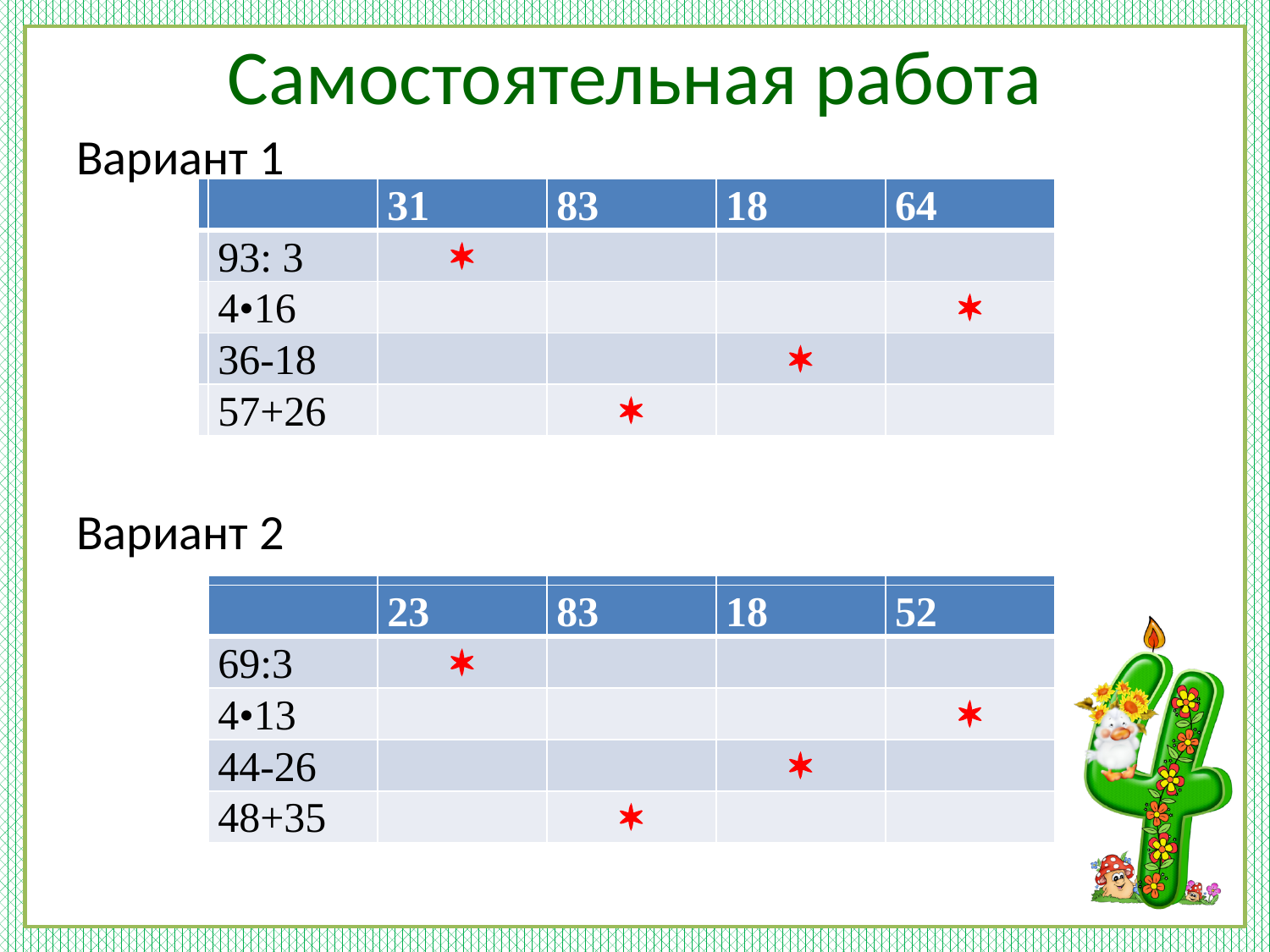

# Самостоятельная работа
Вариант 1

Вариант 2

|  | 31 | 83 | 18 | 64 |
| --- | --- | --- | --- | --- |
| 93: 3 |  |  |  |  |
| 4•16 |  |  |  |  |
| 36-18 |  |  |  |  |
| 57+26 |  |  |  |  |
|  | 31 | 83 | 18 | 64 |
| --- | --- | --- | --- | --- |
| 93: 3 | ∗ |  |  |  |
| 4•16 |  |  |  | ∗ |
| 36-18 |  |  | ∗ |  |
| 57+26 |  | ∗ |  |  |
|  | 23 | 83 | 18 | 52 |
| --- | --- | --- | --- | --- |
| 69:3 |  |  |  |  |
| 4•13 |  |  |  |  |
| 44-26 |  |  |  |  |
| 48+35 |  |  |  |  |
|  | 23 | 83 | 18 | 52 |
| --- | --- | --- | --- | --- |
| 69:3 | ∗ |  |  |  |
| 4•13 |  |  |  | ∗ |
| 44-26 |  |  | ∗ |  |
| 48+35 |  | ∗ |  |  |